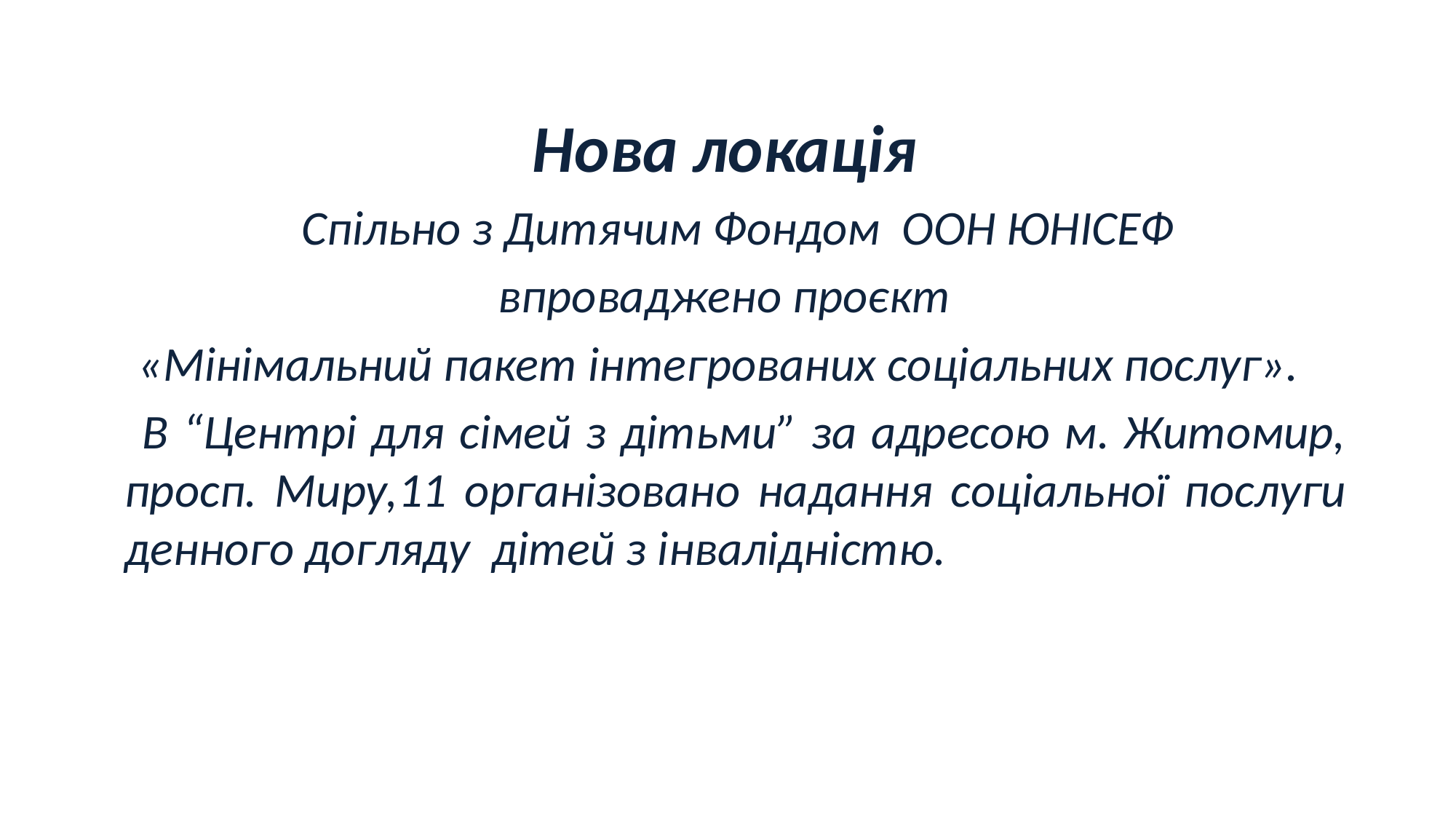

# Нова локація
                    Спільно з Дитячим Фондом  ООН ЮНІСЕФ
                                      впроваджено проєкт
     «Мінімальний пакет інтегрованих соціальних послуг».
    В “Центрі для сімей з дітьми” за адресою м. Житомир, просп. Миру,11 організовано надання соціальної послуги денного догляду  дітей з інвалідністю.